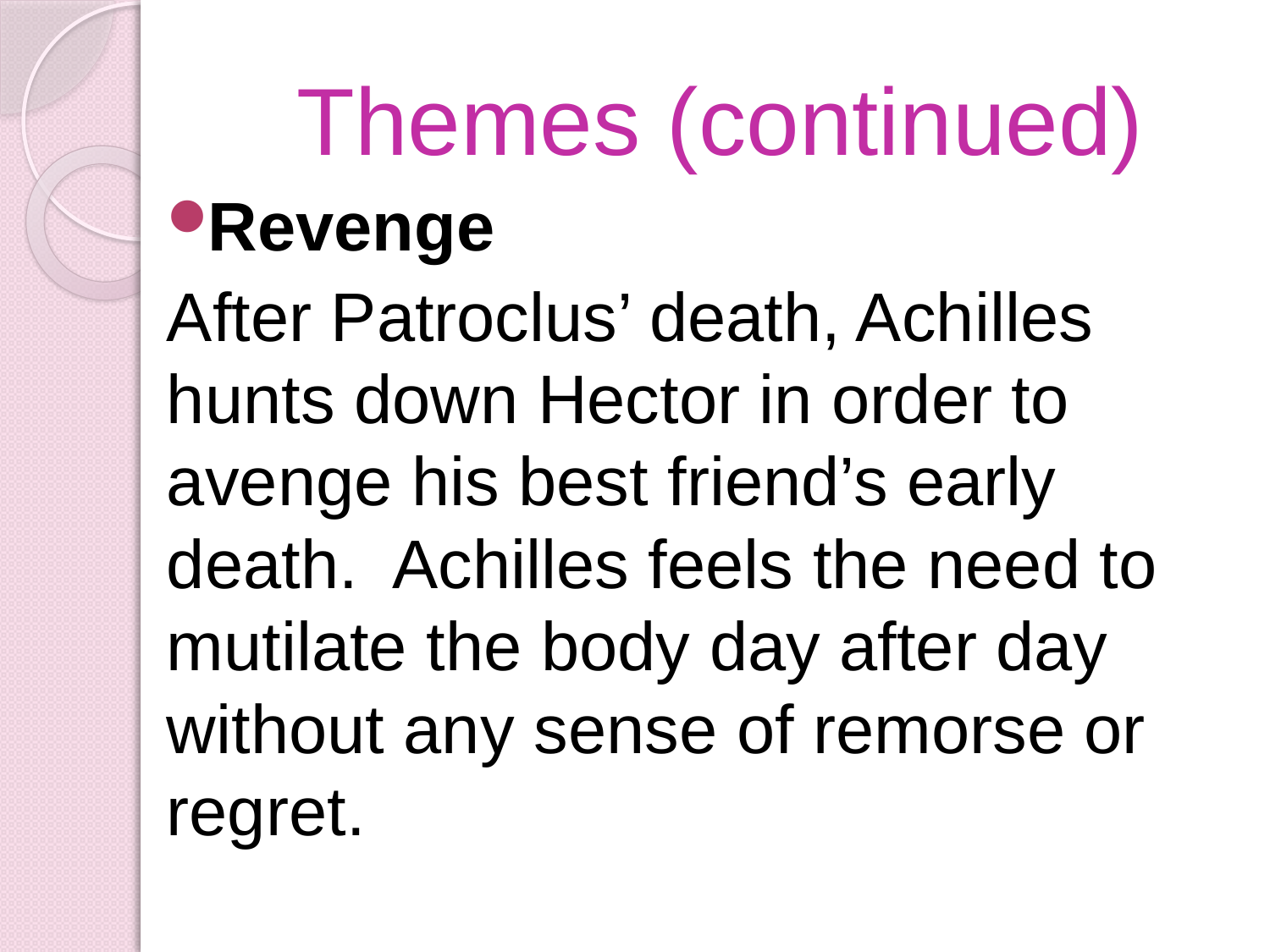

# Themes (continued)
Revenge
	After Patroclus’ death, Achilles hunts down Hector in order to avenge his best friend’s early death.  Achilles feels the need to mutilate the body day after day without any sense of remorse or regret.